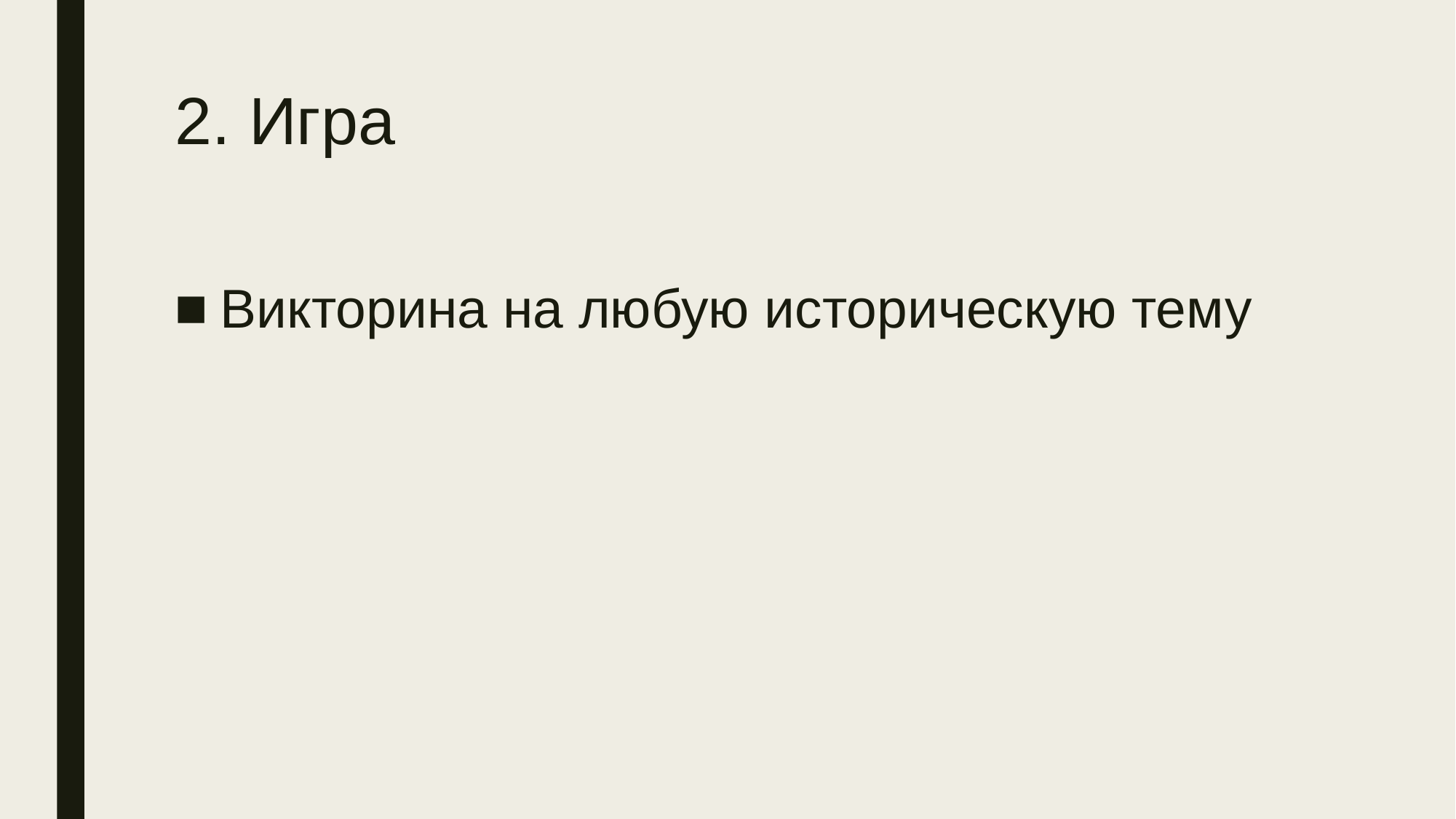

# 2. Игра
Викторина на любую историческую тему